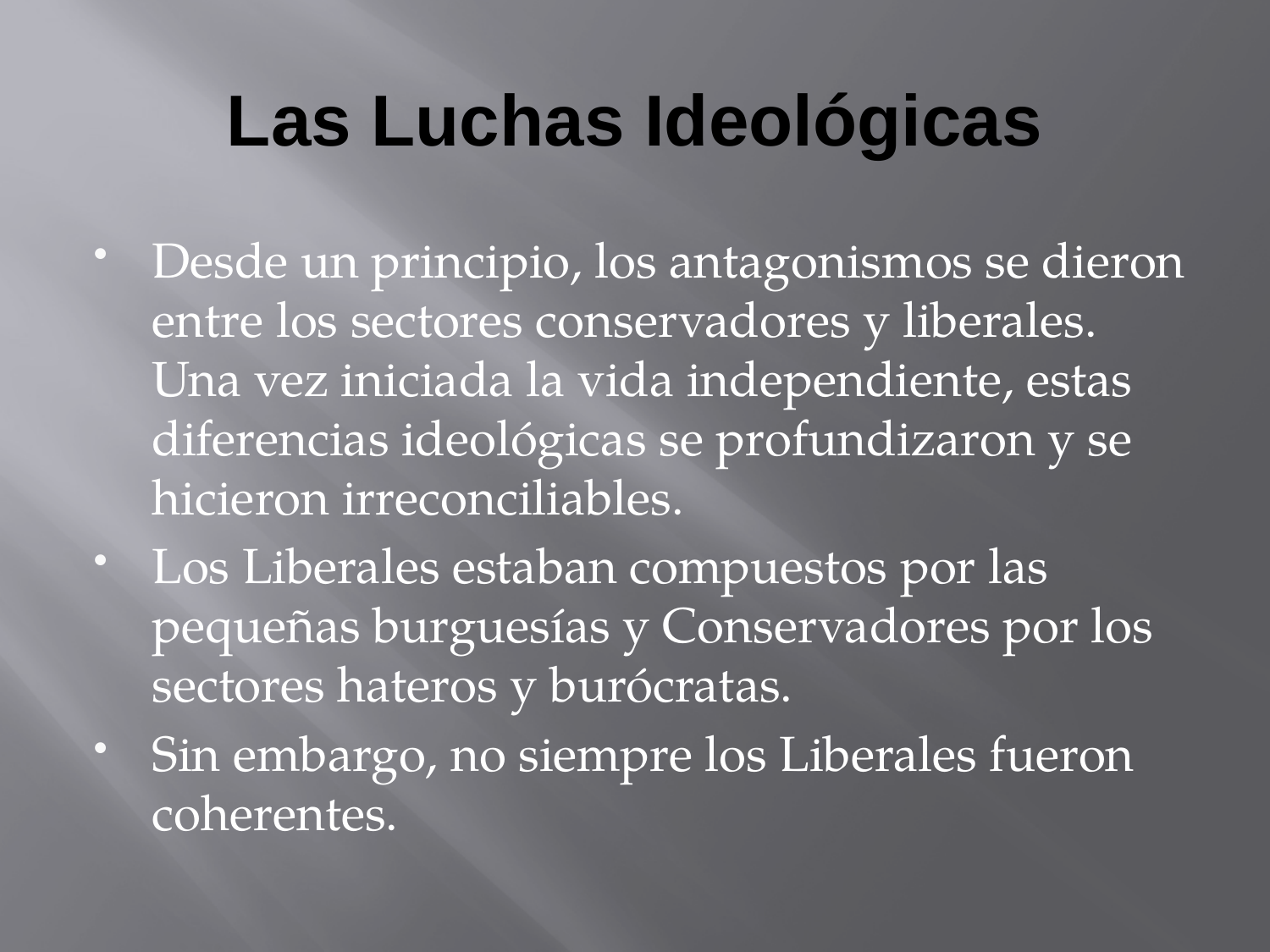

# Las Luchas Ideológicas
Desde un principio, los antagonismos se dieron entre los sectores conservadores y liberales. Una vez iniciada la vida independiente, estas diferencias ideológicas se profundizaron y se hicieron irreconciliables.
Los Liberales estaban compuestos por las pequeñas burguesías y Conservadores por los sectores hateros y burócratas.
Sin embargo, no siempre los Liberales fueron coherentes.